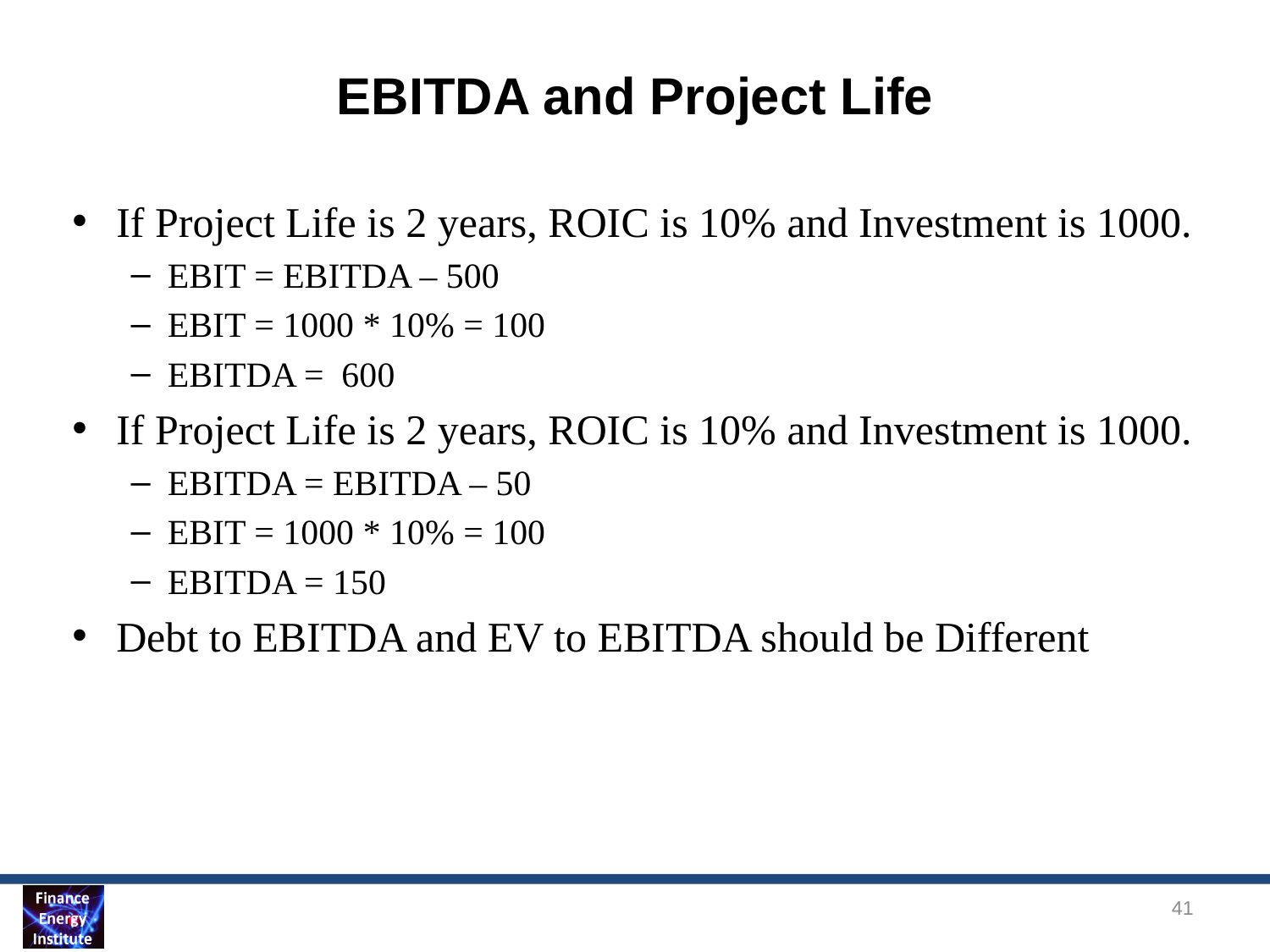

# EBITDA and Project Life
If Project Life is 2 years, ROIC is 10% and Investment is 1000.
EBIT = EBITDA – 500
EBIT = 1000 * 10% = 100
EBITDA =  600
If Project Life is 2 years, ROIC is 10% and Investment is 1000.
EBITDA = EBITDA – 50
EBIT = 1000 * 10% = 100
EBITDA = 150
Debt to EBITDA and EV to EBITDA should be Different
41